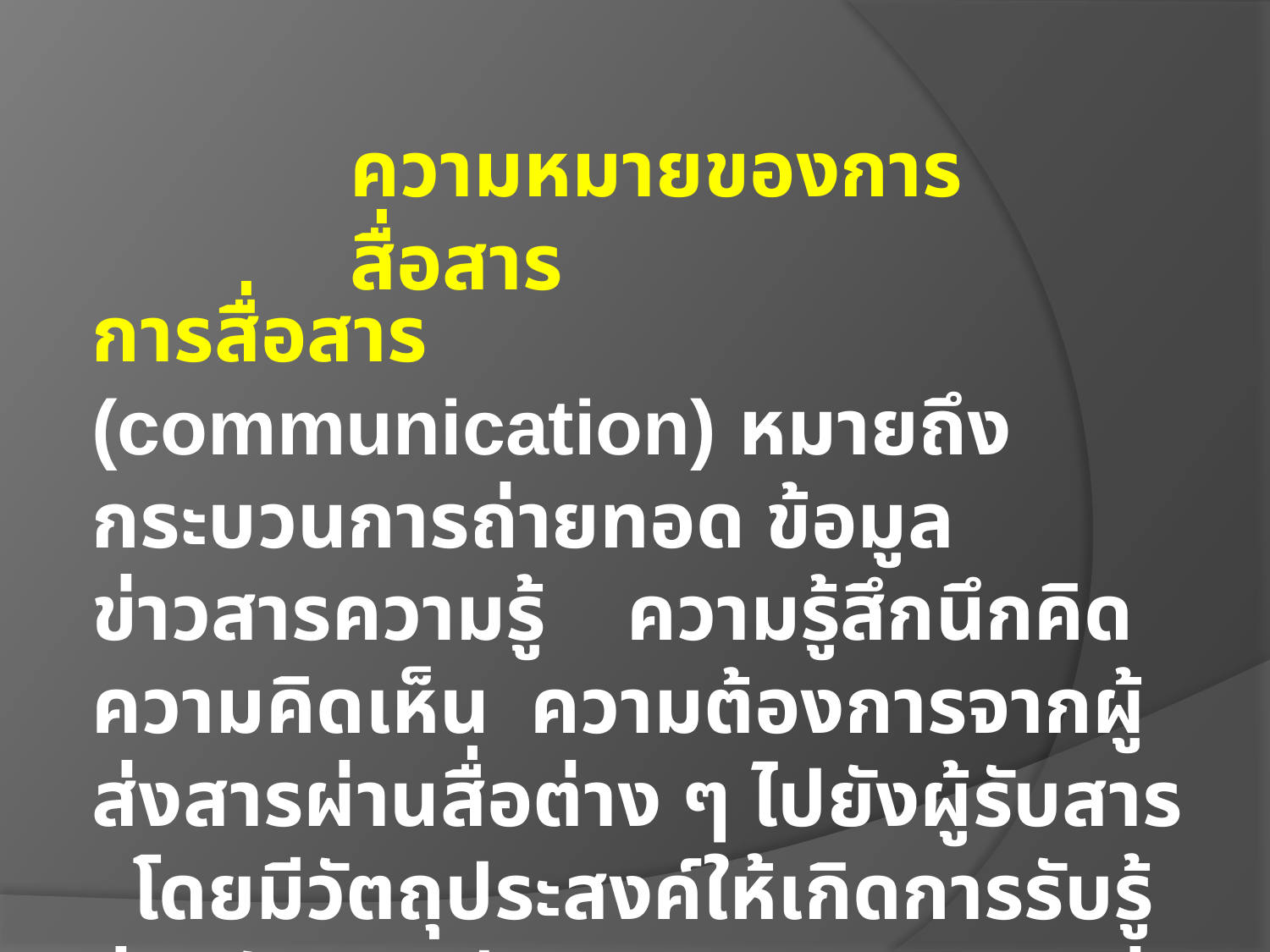

ความหมายของการสื่อสาร
การสื่อสาร (communication) หมายถึง กระบวนการถ่ายทอด ข้อมูล ข่าวสารความรู้    ความรู้สึกนึกคิด ความคิดเห็น  ความต้องการจากผู้ส่งสารผ่านสื่อต่าง ๆ ไปยังผู้รับสาร   โดยมีวัตถุประสงค์ให้เกิดการรับรู้ร่วมกันและมีปฏิกิริยาตอบสนองต่อกัน